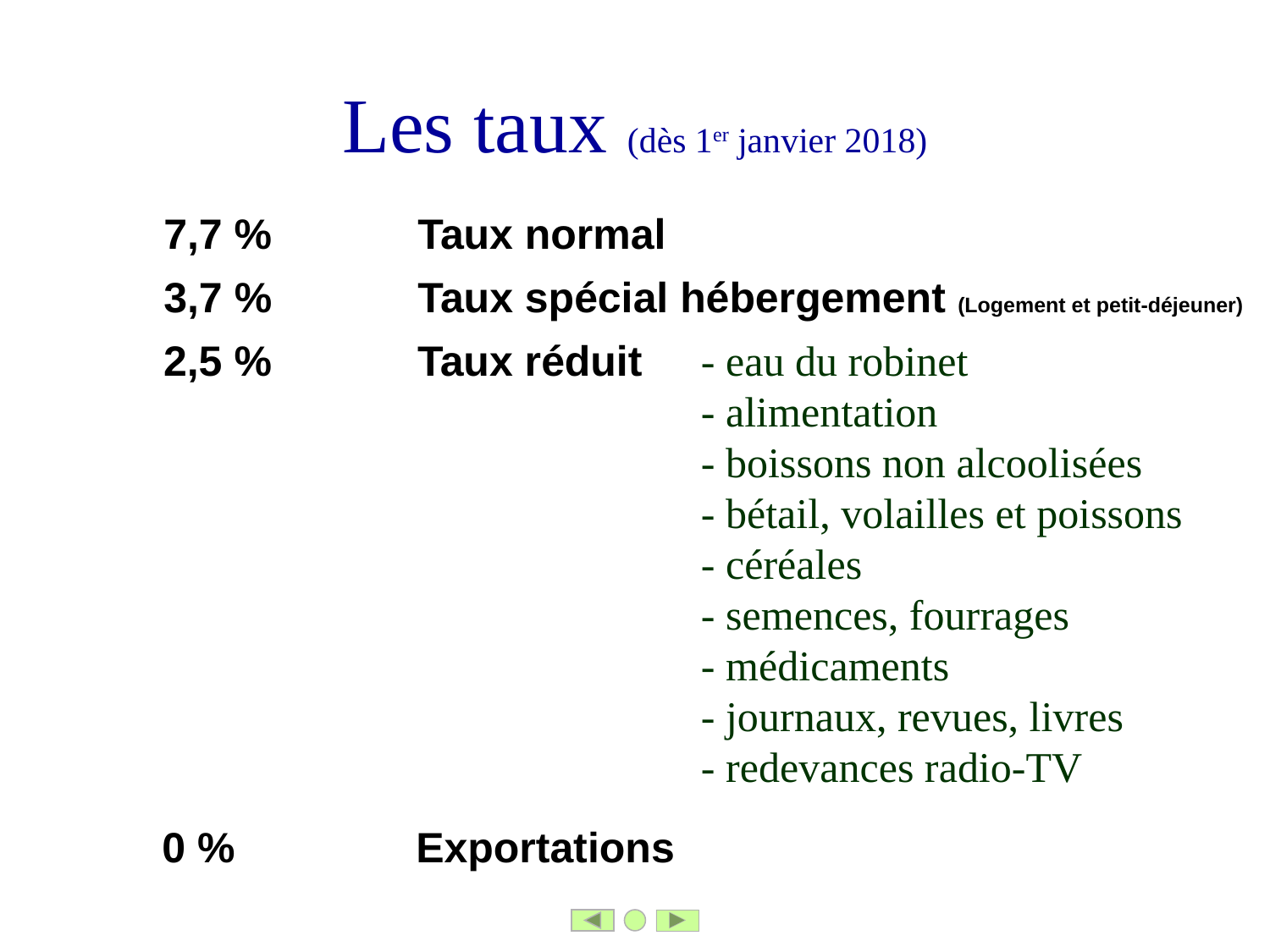

# Les taux (dès 1er janvier 2018)
7,7 %		Taux normal
3,7 %		Taux spécial hébergement (Logement et petit-déjeuner)
2,5 %		Taux réduit
- eau du robinet
- alimentation
- boissons non alcoolisées
- bétail, volailles et poissons
- céréales
- semences, fourrages
- médicaments
- journaux, revues, livres
- redevances radio-TV
0 %		Exportations